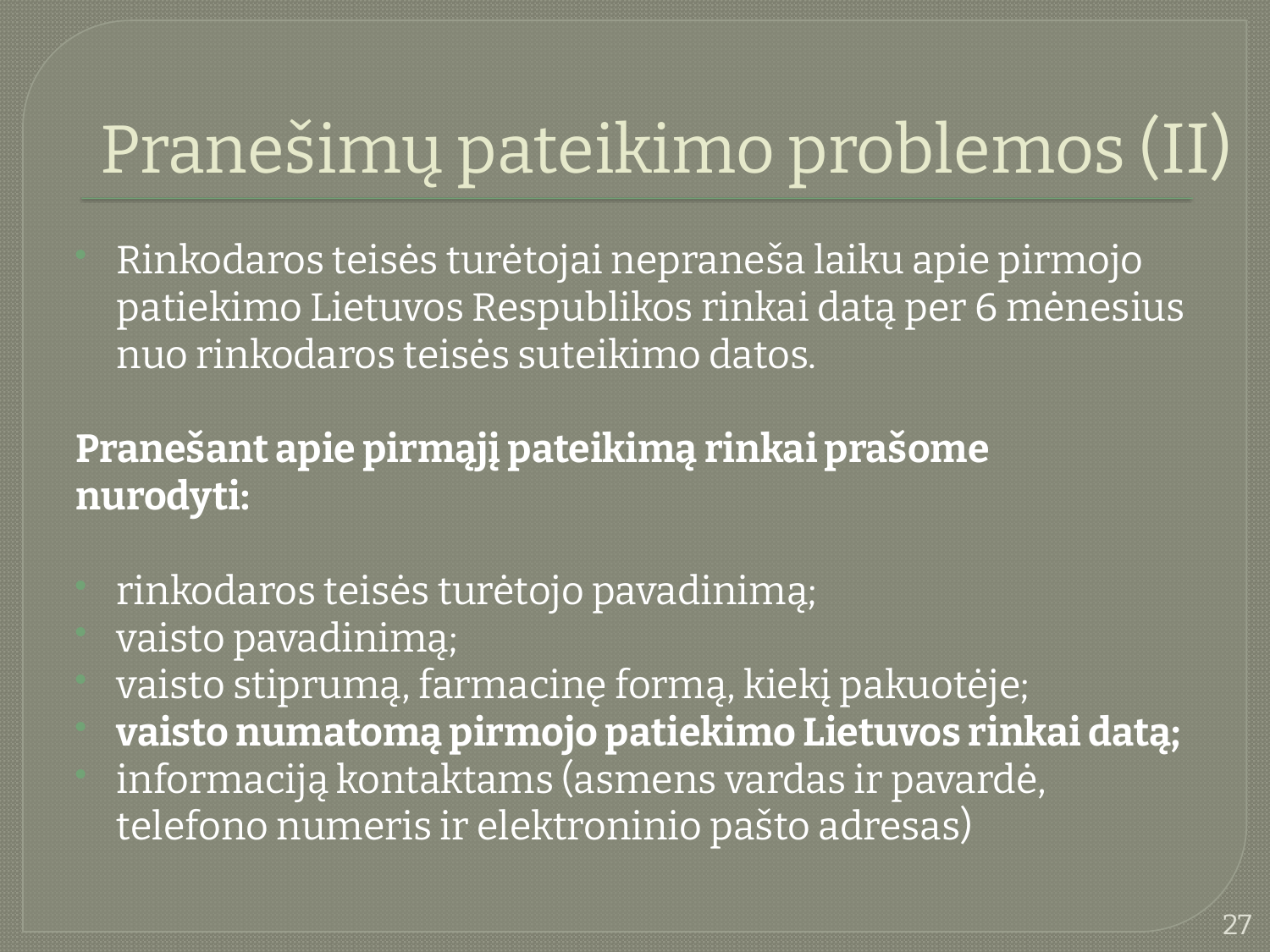

# Pranešimų pateikimo problemos (II)
Rinkodaros teisės turėtojai nepraneša laiku apie pirmojo patiekimo Lietuvos Respublikos rinkai datą per 6 mėnesius nuo rinkodaros teisės suteikimo datos.

Pranešant apie pirmąjį pateikimą rinkai prašome
nurodyti:

rinkodaros teisės turėtojo pavadinimą;
vaisto pavadinimą;
vaisto stiprumą, farmacinę formą, kiekį pakuotėje;
vaisto numatomą pirmojo patiekimo Lietuvos rinkai datą;
informaciją kontaktams (asmens vardas ir pavardė, telefono numeris ir elektroninio pašto adresas)

27